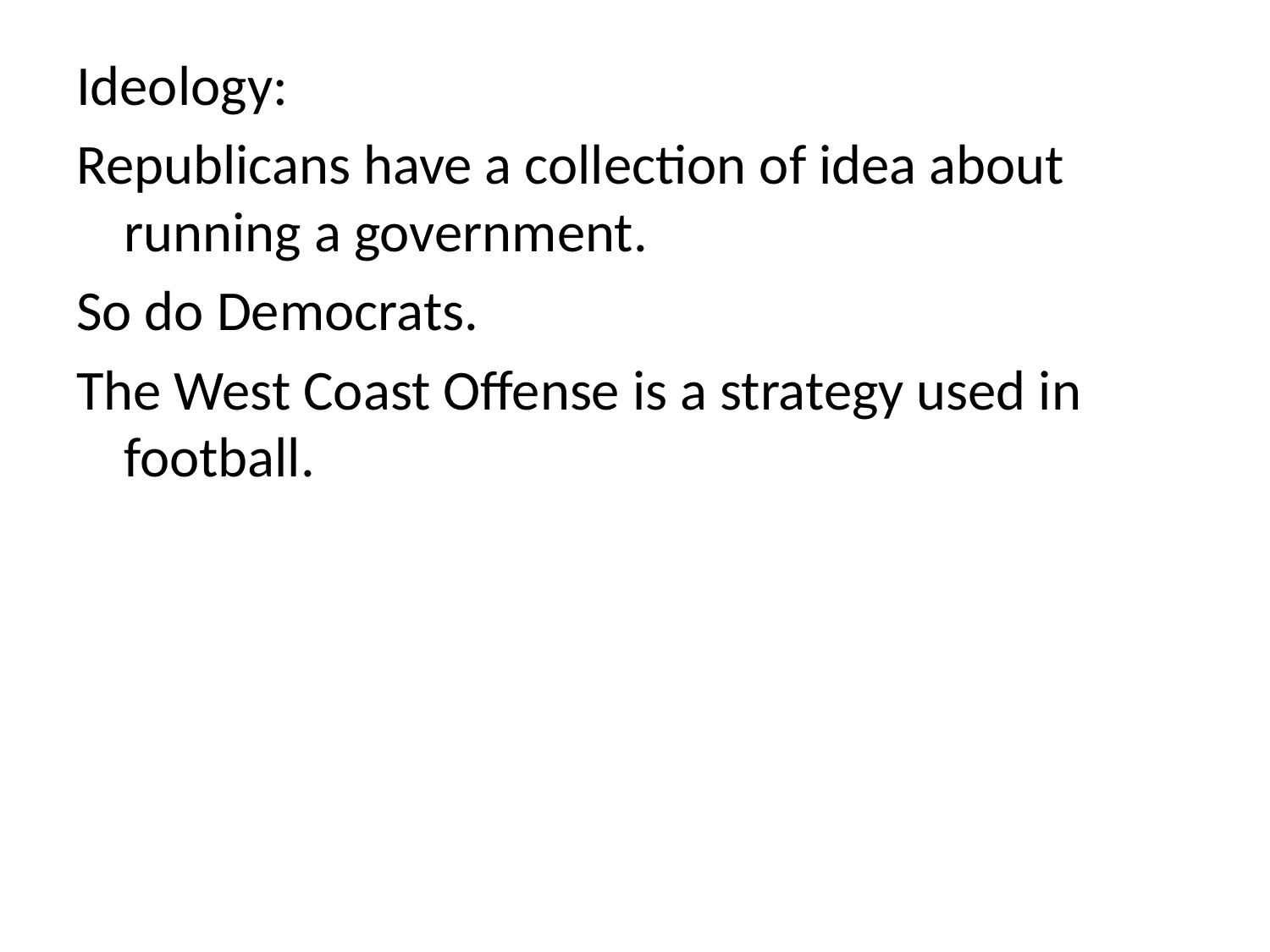

Ideology:
Republicans have a collection of idea about running a government.
So do Democrats.
The West Coast Offense is a strategy used in football.